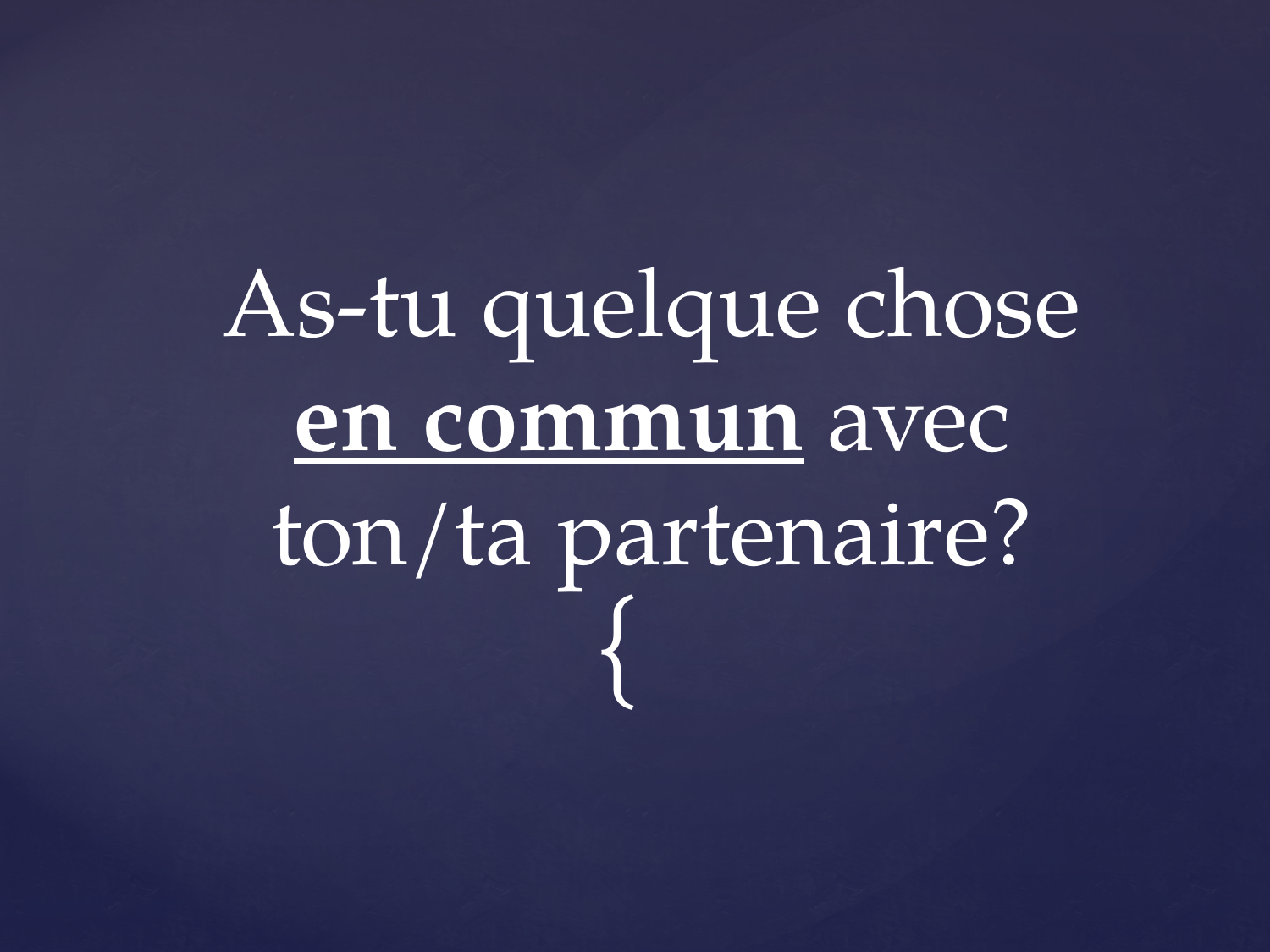

# As-tu quelque chose en commun avec ton/ta partenaire?